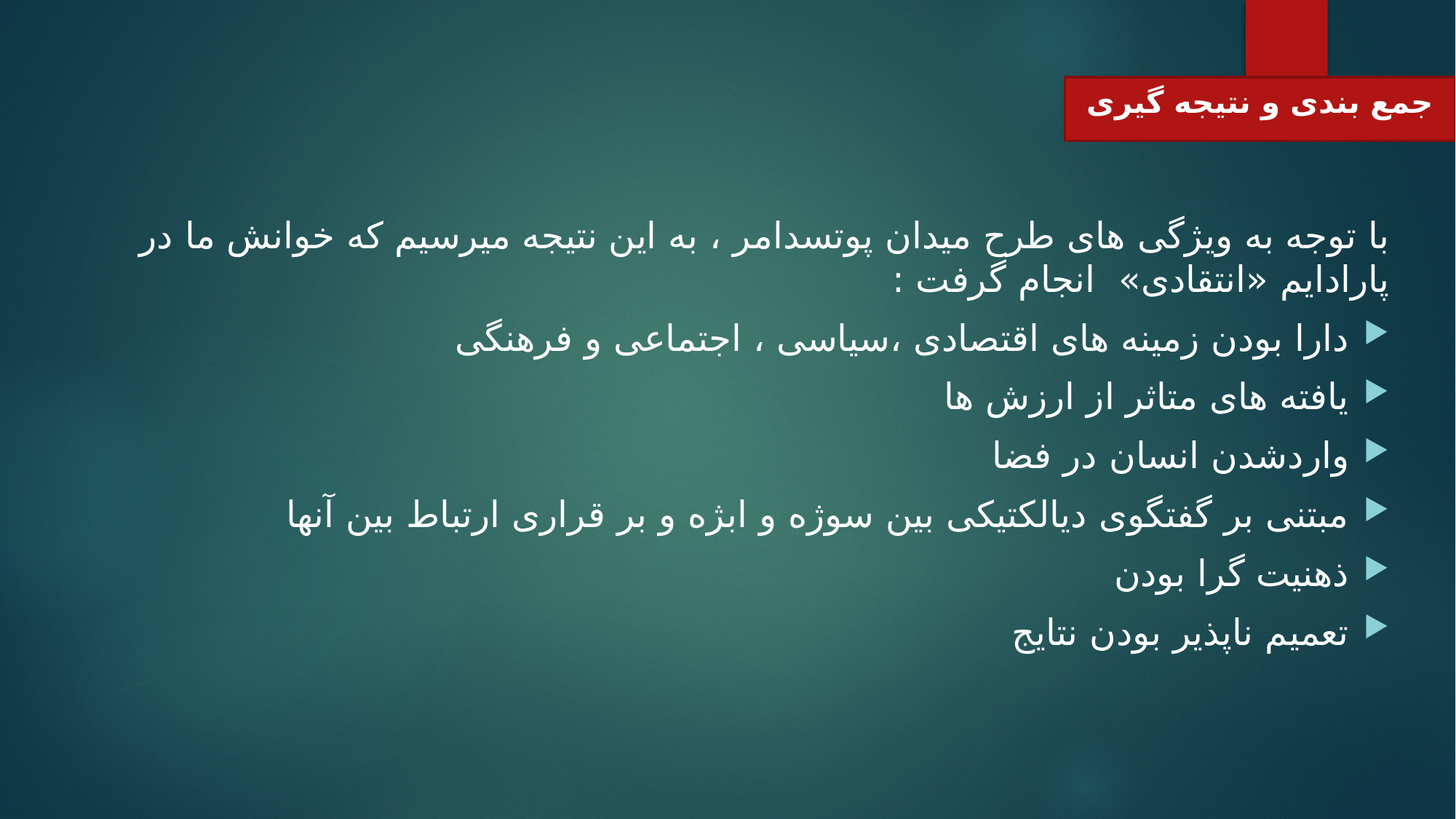

# جمع بندی و نتیجه گیری
با توجه به ویژگی های طرح میدان پوتسدامر ، به این نتیجه میرسیم که خوانش ما در پارادایم «انتقادی»  انجام گرفت :
دارا بودن زمینه های اقتصادی ،سیاسی ، اجتماعی و فرهنگی
یافته های متاثر از ارزش ها
واردشدن انسان در فضا
مبتنی بر گفتگوی دیالکتیکی بین سوژه و ابژه و بر قراری ارتباط بین آنها
ذهنیت گرا بودن
تعمیم ناپذیر بودن نتایج